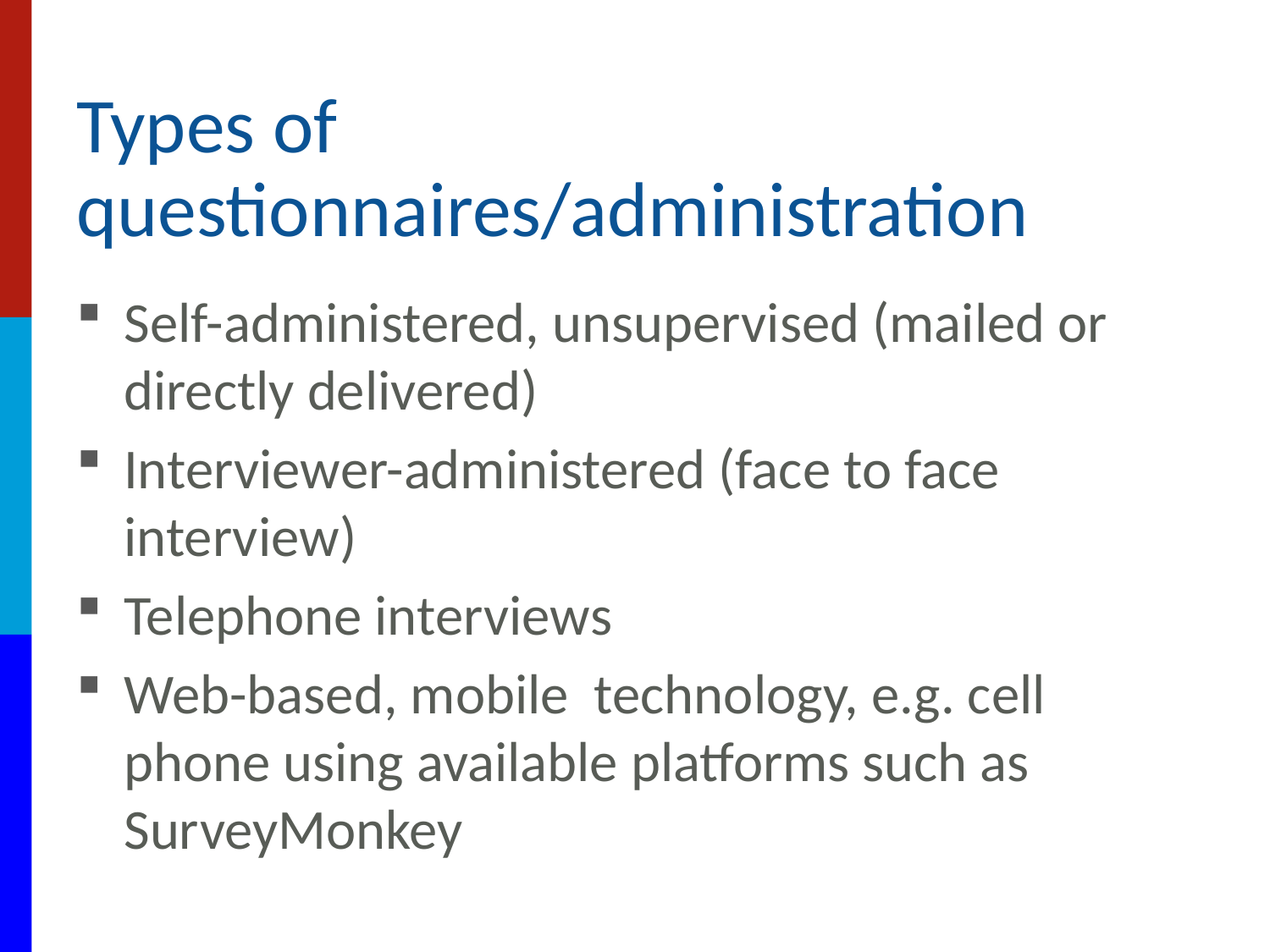

# Types of questionnaires/administration
Self-administered, unsupervised (mailed or directly delivered)
Interviewer-administered (face to face interview)
Telephone interviews
Web-based, mobile  technology, e.g. cell phone using available platforms such as SurveyMonkey